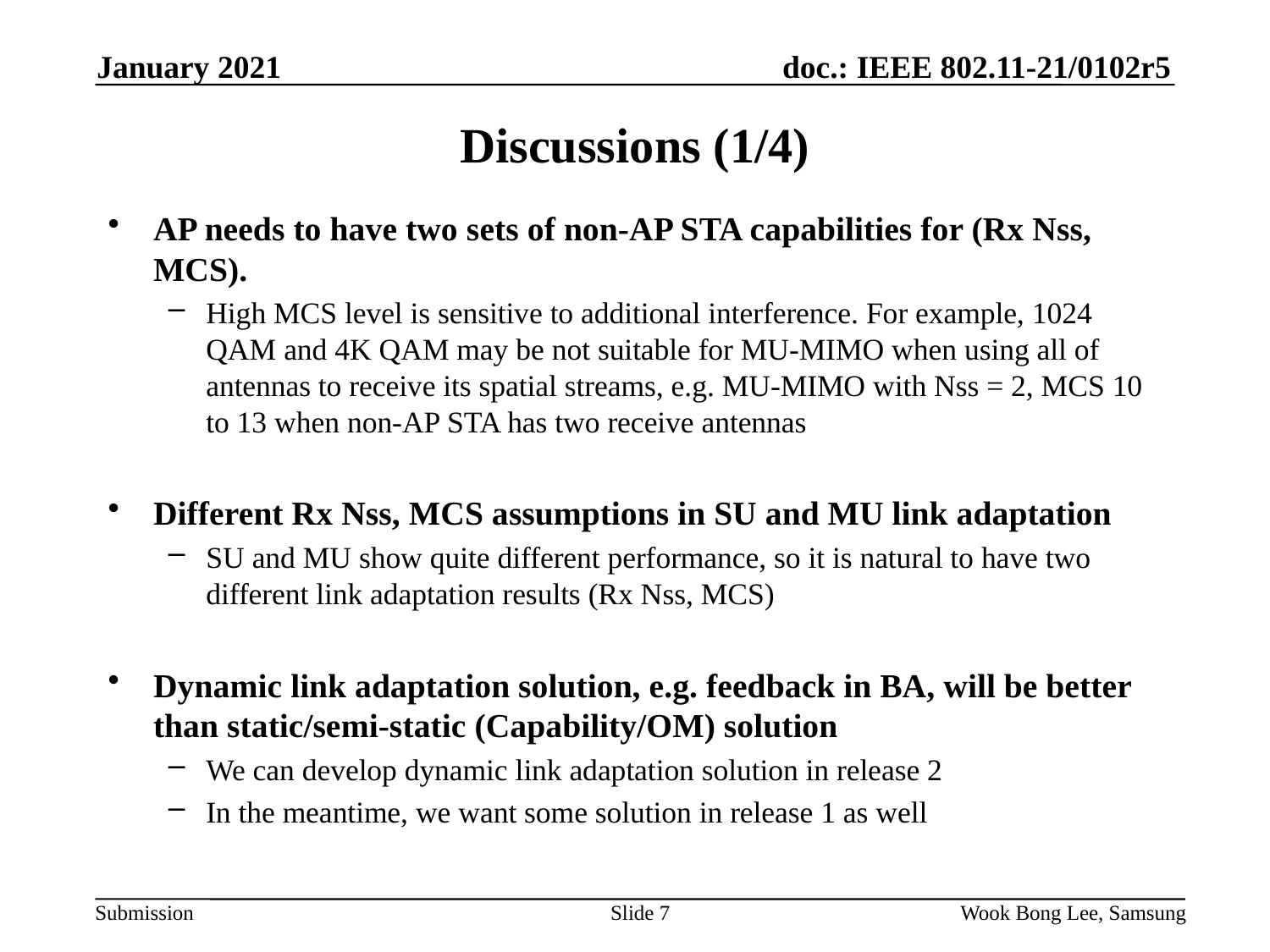

January 2021
# Discussions (1/4)
AP needs to have two sets of non-AP STA capabilities for (Rx Nss, MCS).
High MCS level is sensitive to additional interference. For example, 1024 QAM and 4K QAM may be not suitable for MU-MIMO when using all of antennas to receive its spatial streams, e.g. MU-MIMO with Nss = 2, MCS 10 to 13 when non-AP STA has two receive antennas

Different Rx Nss, MCS assumptions in SU and MU link adaptation
SU and MU show quite different performance, so it is natural to have two different link adaptation results (Rx Nss, MCS)

Dynamic link adaptation solution, e.g. feedback in BA, will be better than static/semi-static (Capability/OM) solution
We can develop dynamic link adaptation solution in release 2
In the meantime, we want some solution in release 1 as well
Slide 7
Wook Bong Lee, Samsung